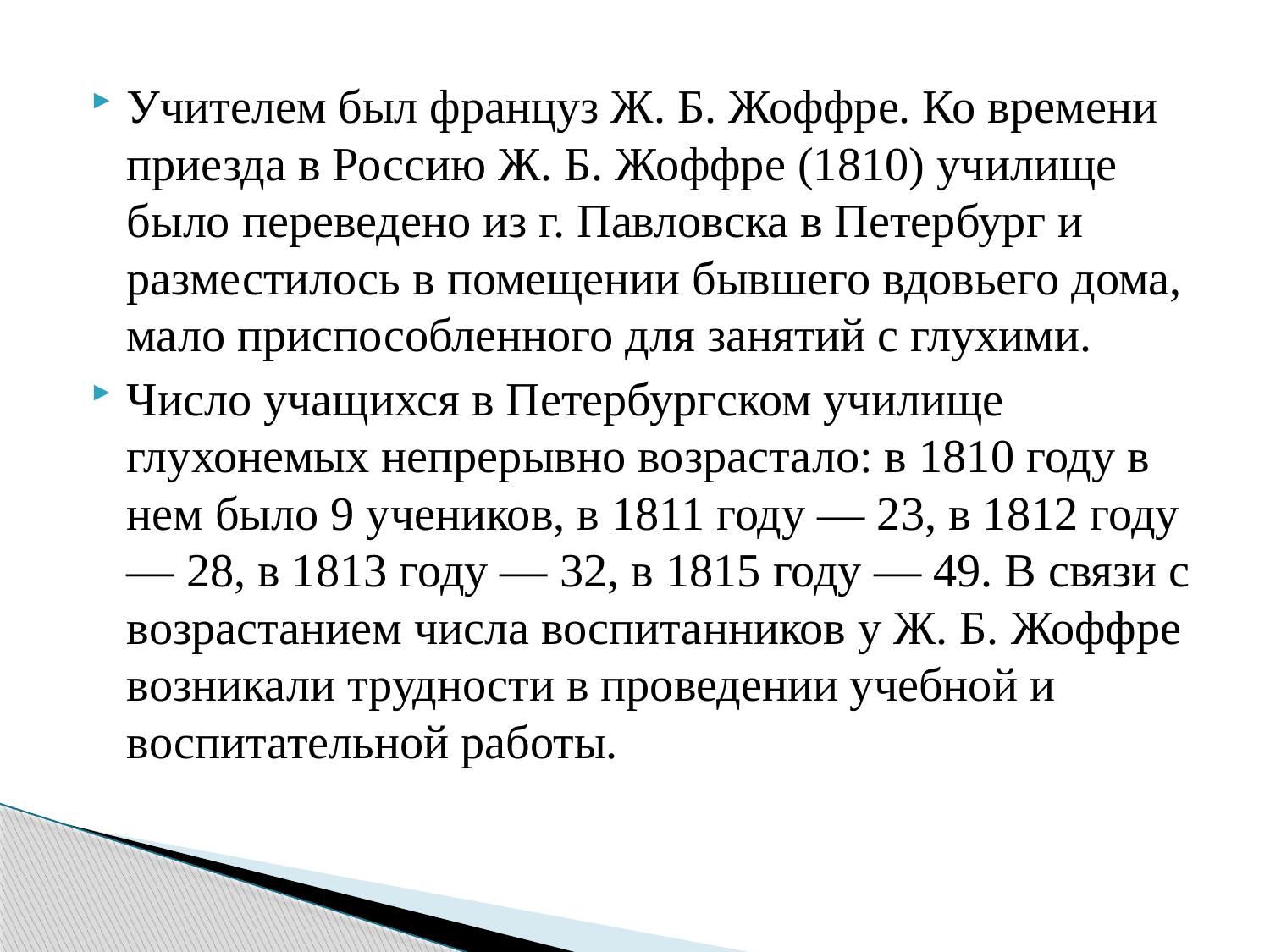

Учителем был француз Ж. Б. Жоффре. Ко времени приезда в Россию Ж. Б. Жоффре (1810) училище было переведено из г. Павловска в Петербург и разместилось в помещении бывшего вдовьего дома, мало приспособленного для занятий с глухими.
Число учащихся в Петербургском училище глухонемых непрерывно возрастало: в 1810 году в нем было 9 учеников, в 1811 году — 23, в 1812 году — 28, в 1813 году — 32, в 1815 году — 49. В связи с возрастанием числа воспитанников у Ж. Б. Жоффре возникали трудности в проведении учебной и воспитательной работы.